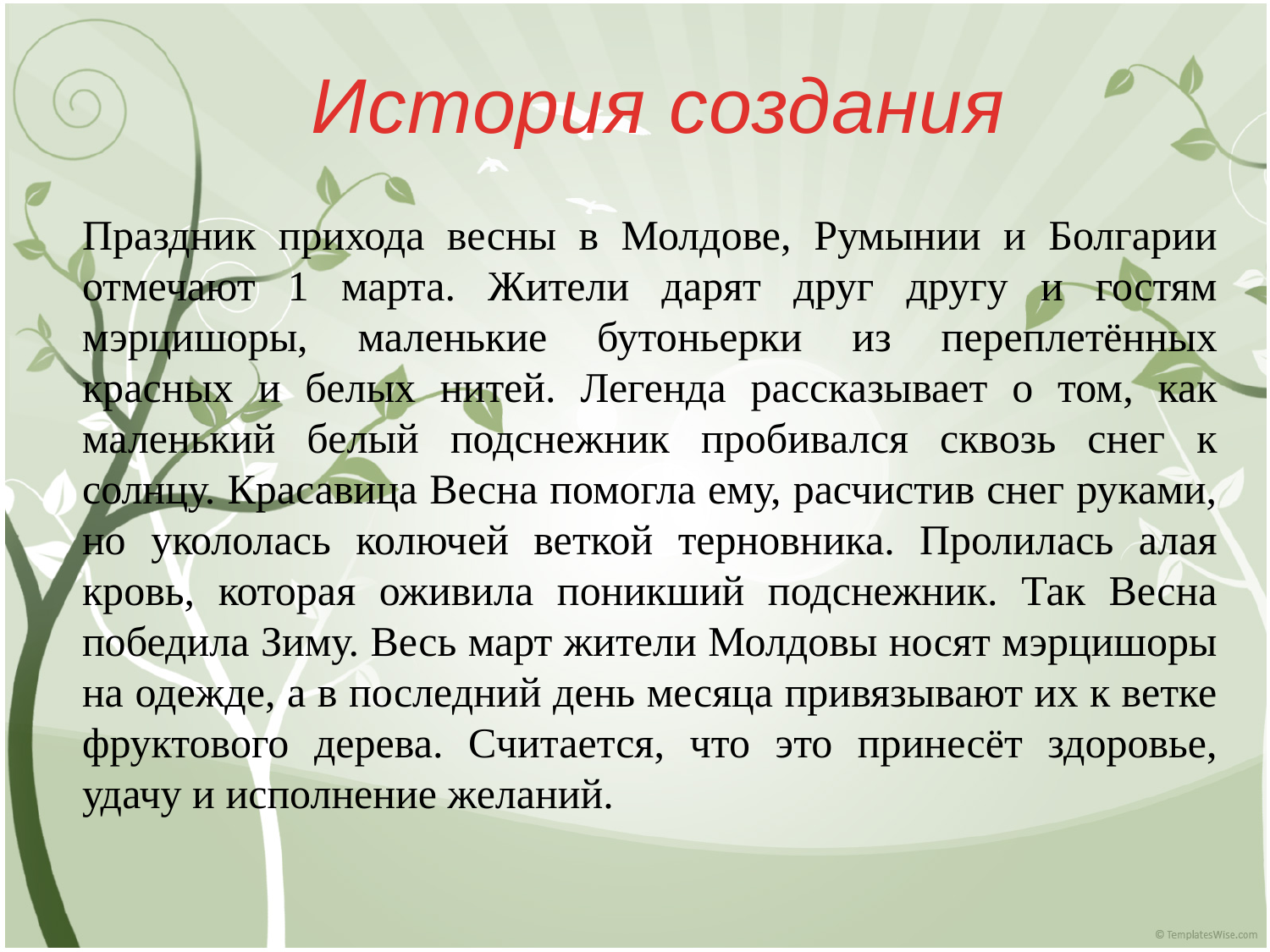

# История создания
Праздник прихода весны в Молдове, Румынии и Болгарии отмечают 1 марта. Жители дарят друг другу и гостям мэрцишоры, маленькие бутоньерки из переплетённых красных и белых нитей. Легенда рассказывает о том, как маленький белый подснежник пробивался сквозь снег к солнцу. Красавица Весна помогла ему, расчистив снег руками, но укололась колючей веткой терновника. Пролилась алая кровь, которая оживила поникший подснежник. Так Весна победила Зиму. Весь март жители Молдовы носят мэрцишоры на одежде, а в последний день месяца привязывают их к ветке фруктового дерева. Считается, что это принесёт здоровье, удачу и исполнение желаний.